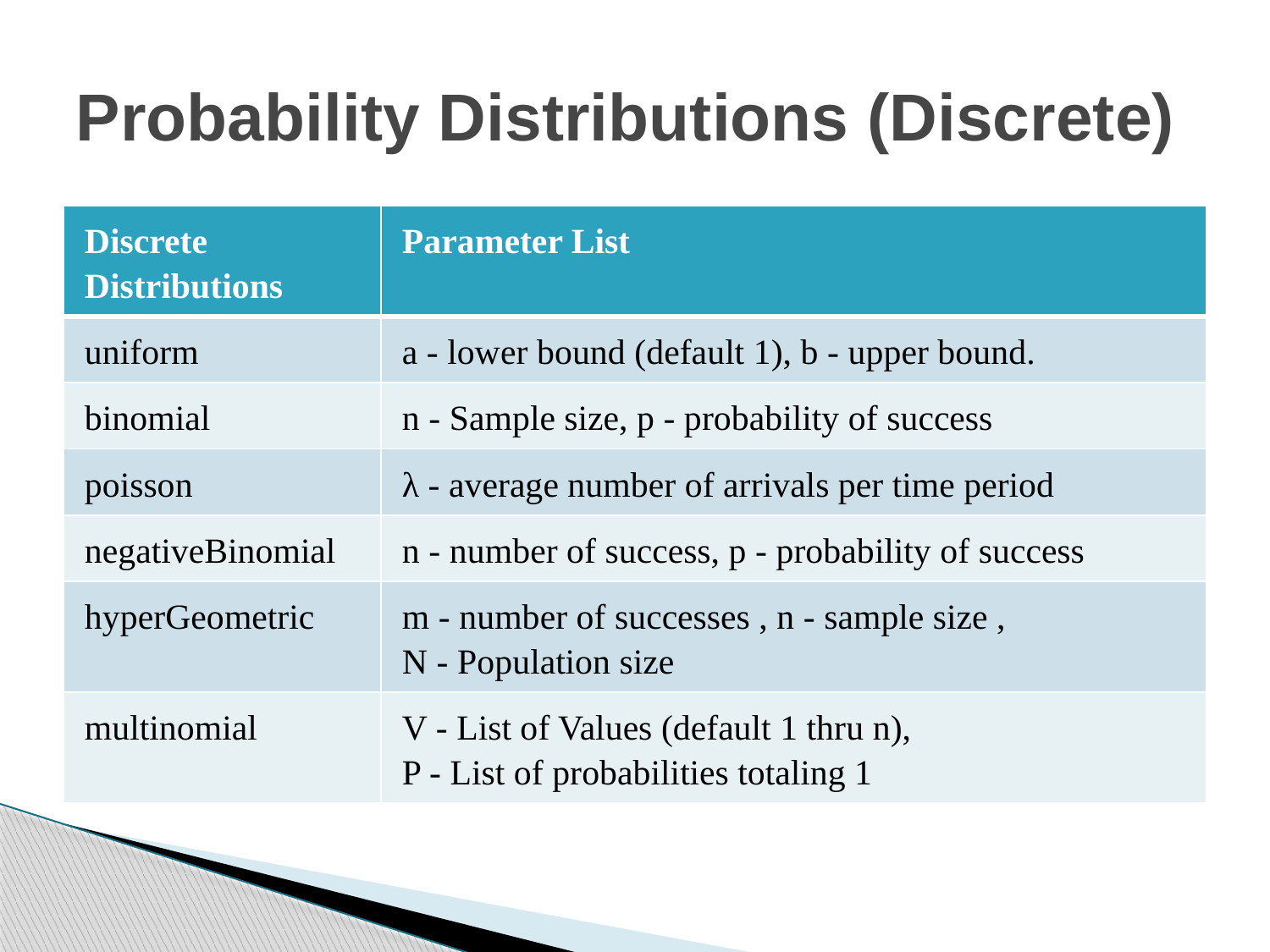

# Probability Distributions (Discrete)
| Discrete Distributions | Parameter List |
| --- | --- |
| uniform | a - lower bound (default 1), b - upper bound. |
| binomial | n - Sample size, p - probability of success |
| poisson | λ - average number of arrivals per time period |
| negativeBinomial | n - number of success, p - probability of success |
| hyperGeometric | m - number of successes , n - sample size , N - Population size |
| multinomial | V - List of Values (default 1 thru n), P - List of probabilities totaling 1 |